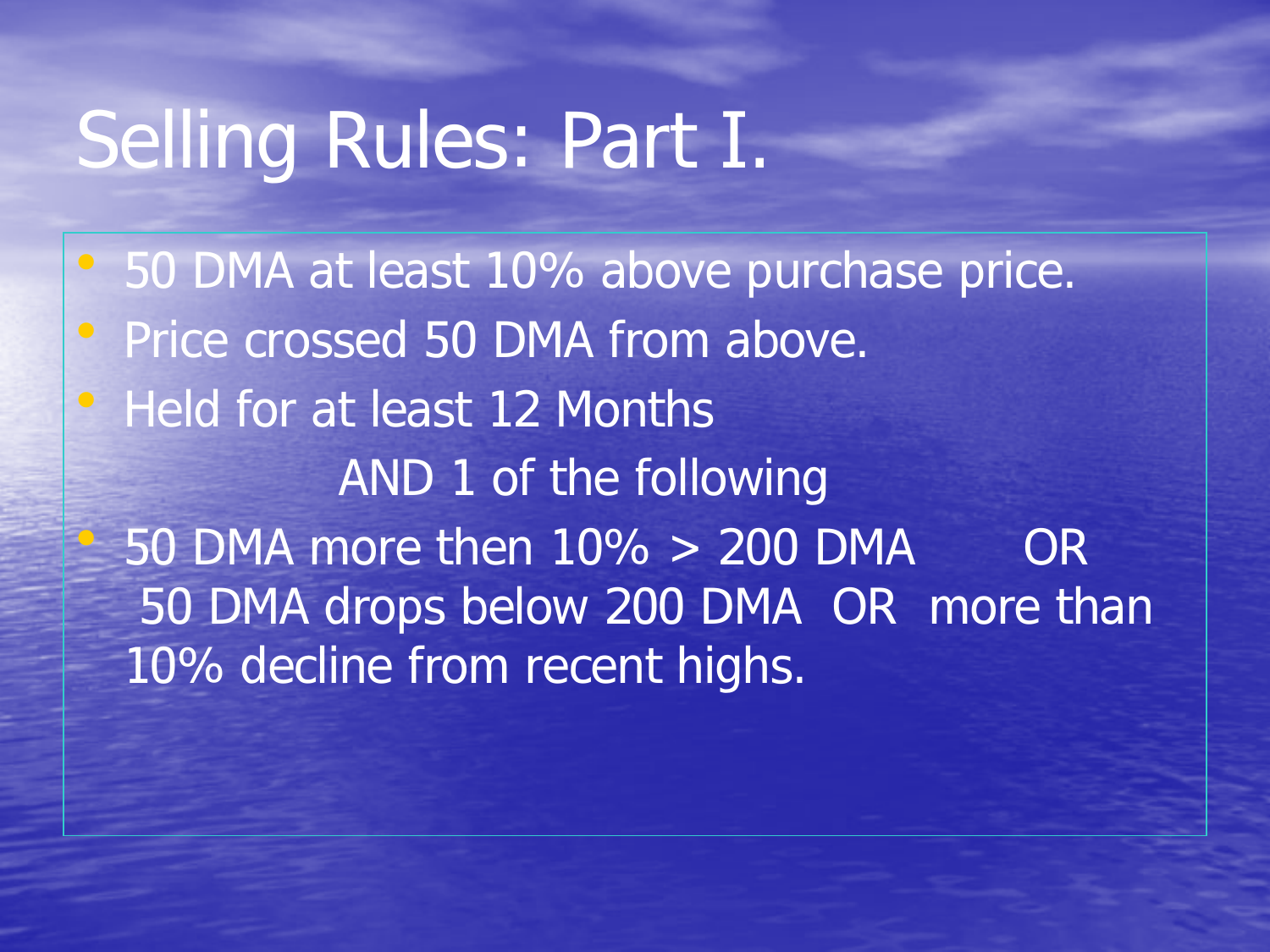

# Selling Rules: Part I.
50 DMA at least 10% above purchase price.
Price crossed 50 DMA from above.
Held for at least 12 Months
                 AND 1 of the following
50 DMA more then 10% > 200 DMA       OR        50 DMA drops below 200 DMA  OR  more than 10% decline from recent highs.